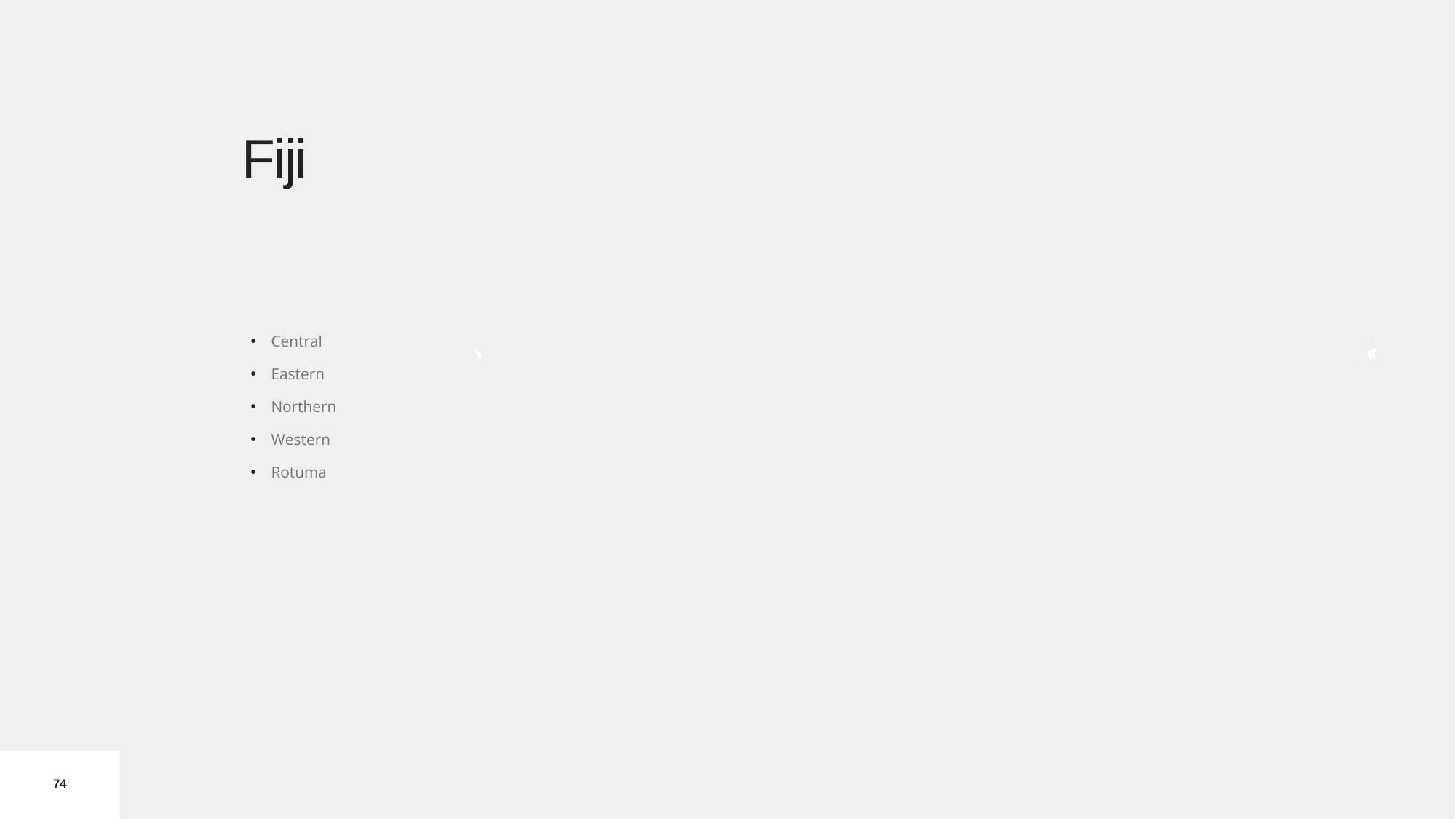

# Fiji
Central
Eastern
Northern
Western
Rotuma